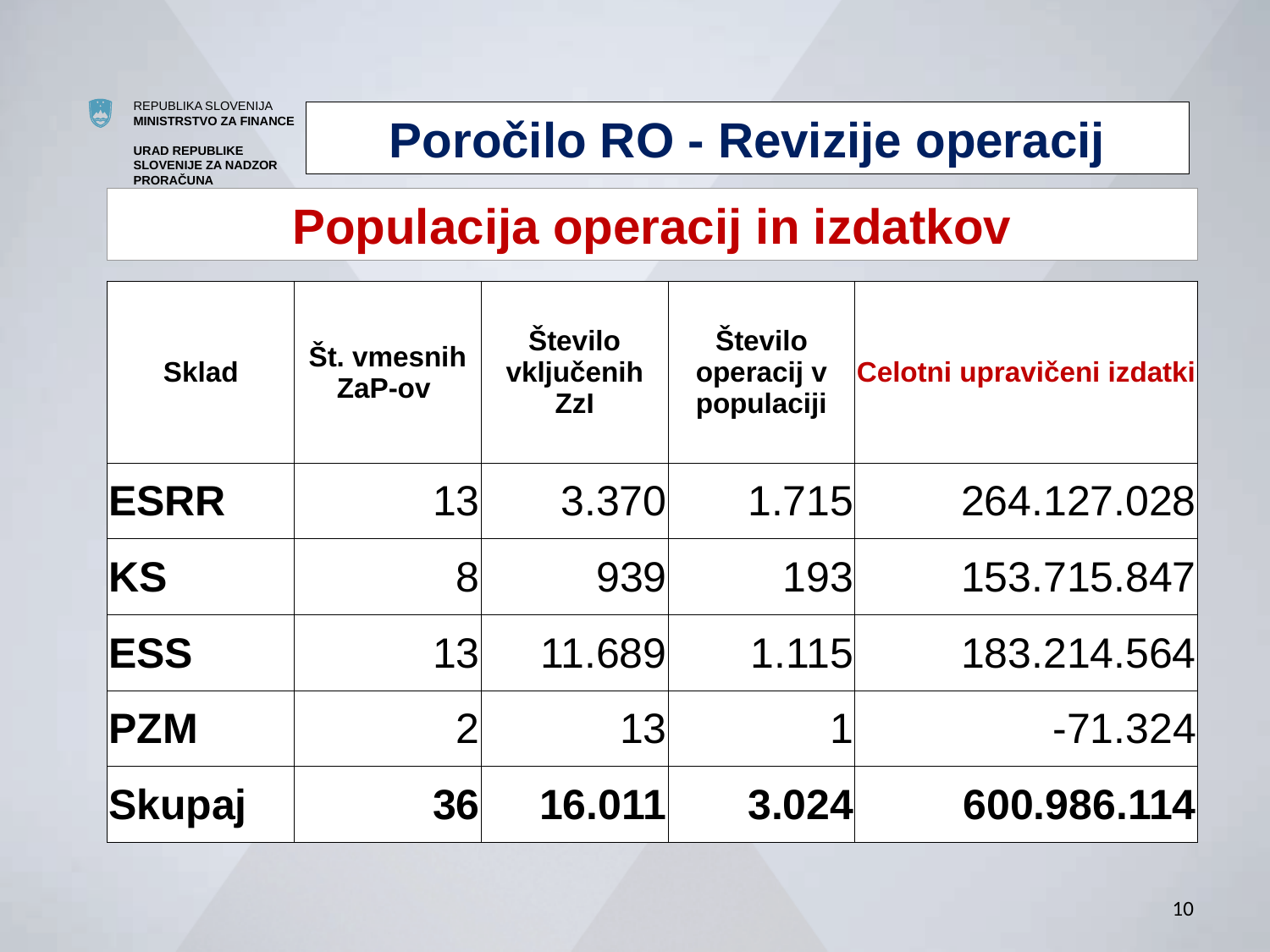

Poročilo RO - Revizije operacij
Populacija operacij in izdatkov
| Sklad | Št. vmesnih ZaP-ov | Število vključenih ZzI | Število operacij v populaciji | Celotni upravičeni izdatki |
| --- | --- | --- | --- | --- |
| ESRR | 13 | 3.370 | 1.715 | 264.127.028 |
| KS | 8 | 939 | 193 | 153.715.847 |
| ESS | 13 | 11.689 | 1.115 | 183.214.564 |
| PZM | 2 | 13 | 1 | -71.324 |
| Skupaj | 36 | 16.011 | 3.024 | 600.986.114 |
10